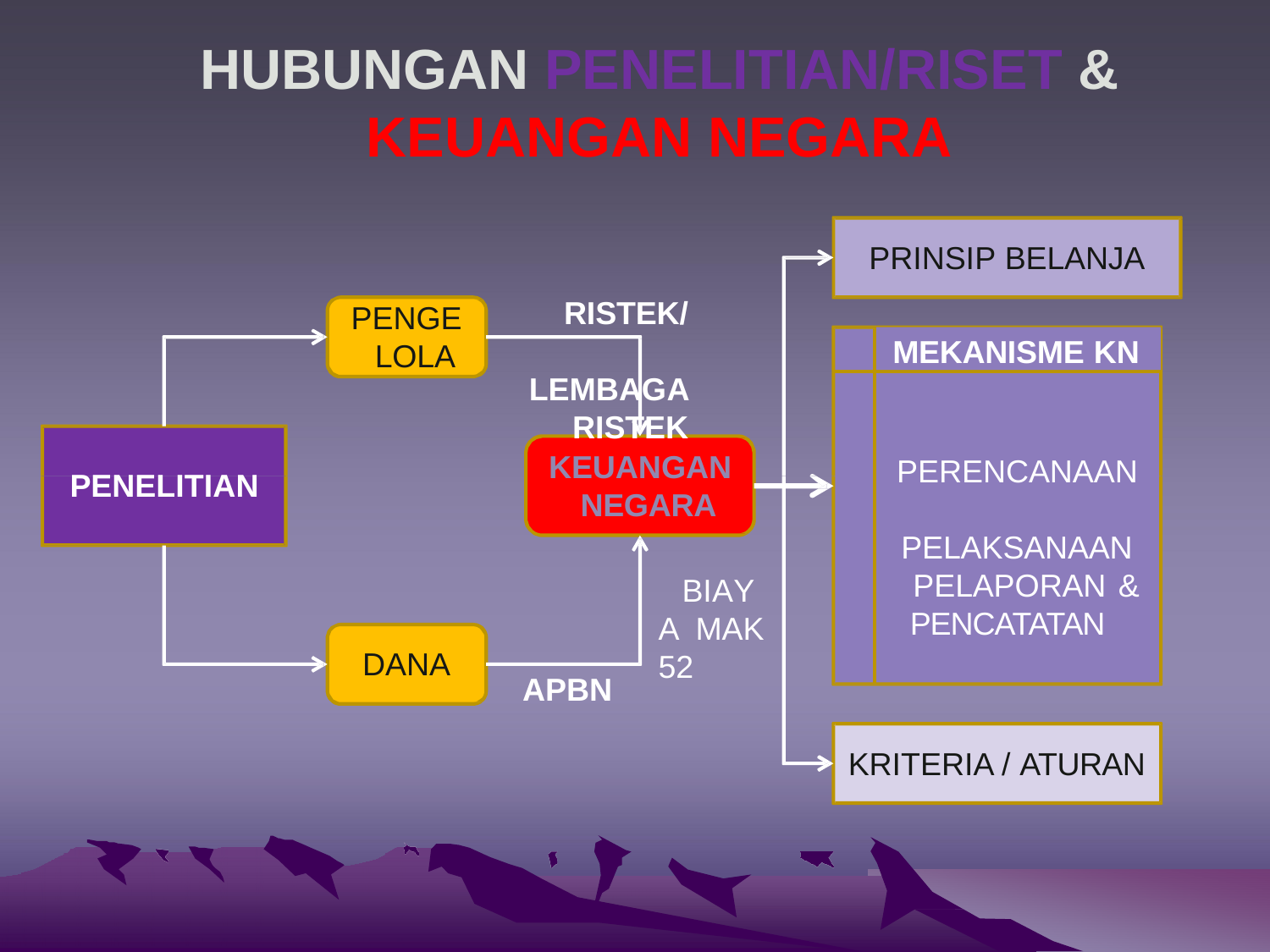

# HUBUNGAN PENELITIAN/RISET &  KEUANGAN NEGARA

PRINSIP BELANJA

RISTEK/  LEMBAGA  RISTEK

PENGE  LOLA

MEKANISME KN

KEUANGAN  NEGARA
PERENCANAAN  PELAKSANAAN  PELAPORAN &  PENCATATAN
PENELITIAN

BIAYA  MAK 52

DANA
APBN

KRITERIA / ATURAN